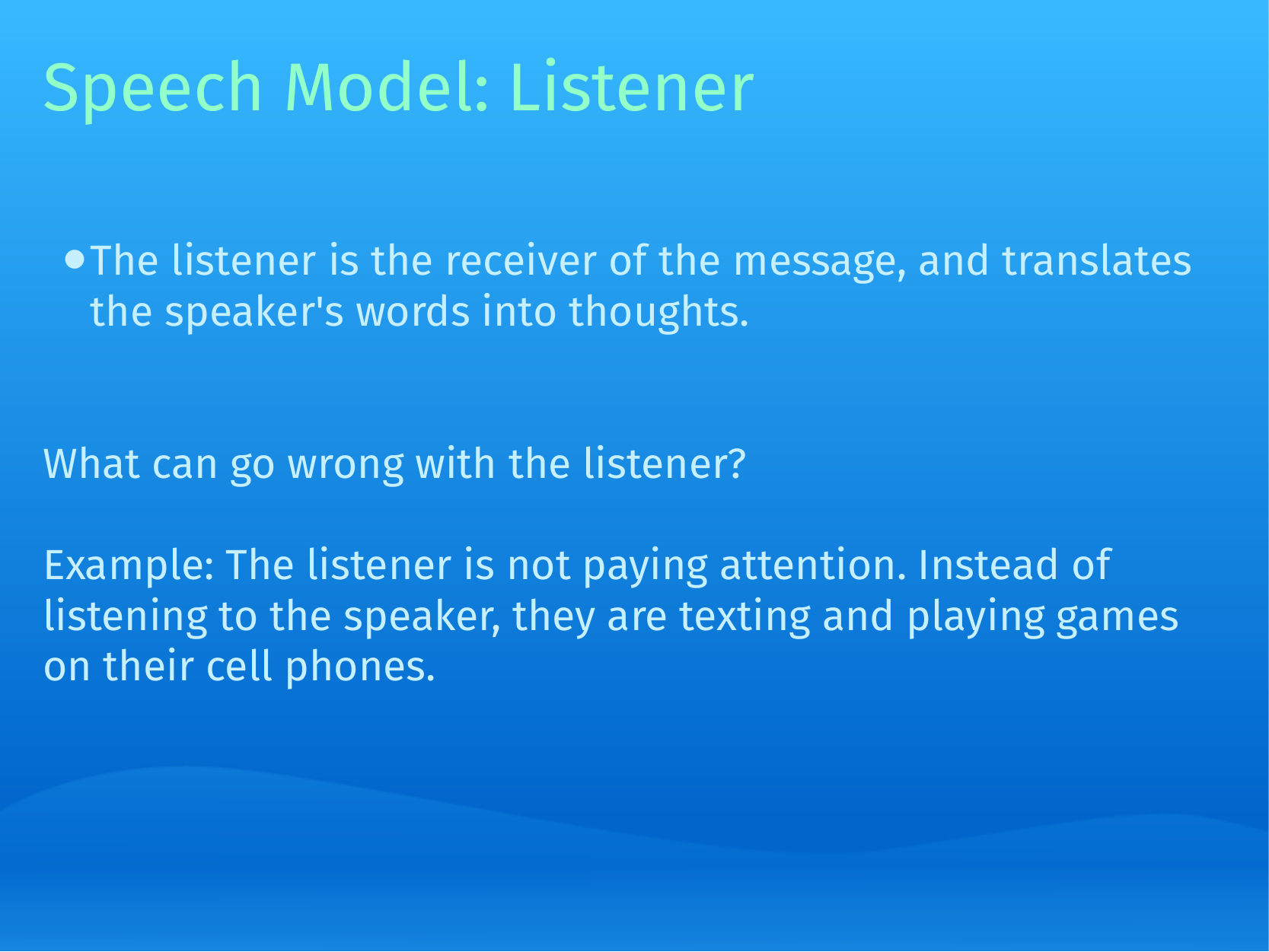

# Speech Model: Listener
The listener is the receiver of the message, and translates the speaker's words into thoughts.

What can go wrong with the listener?

Example: The listener is not paying attention. Instead of listening to the speaker, they are texting and playing games on their cell phones.